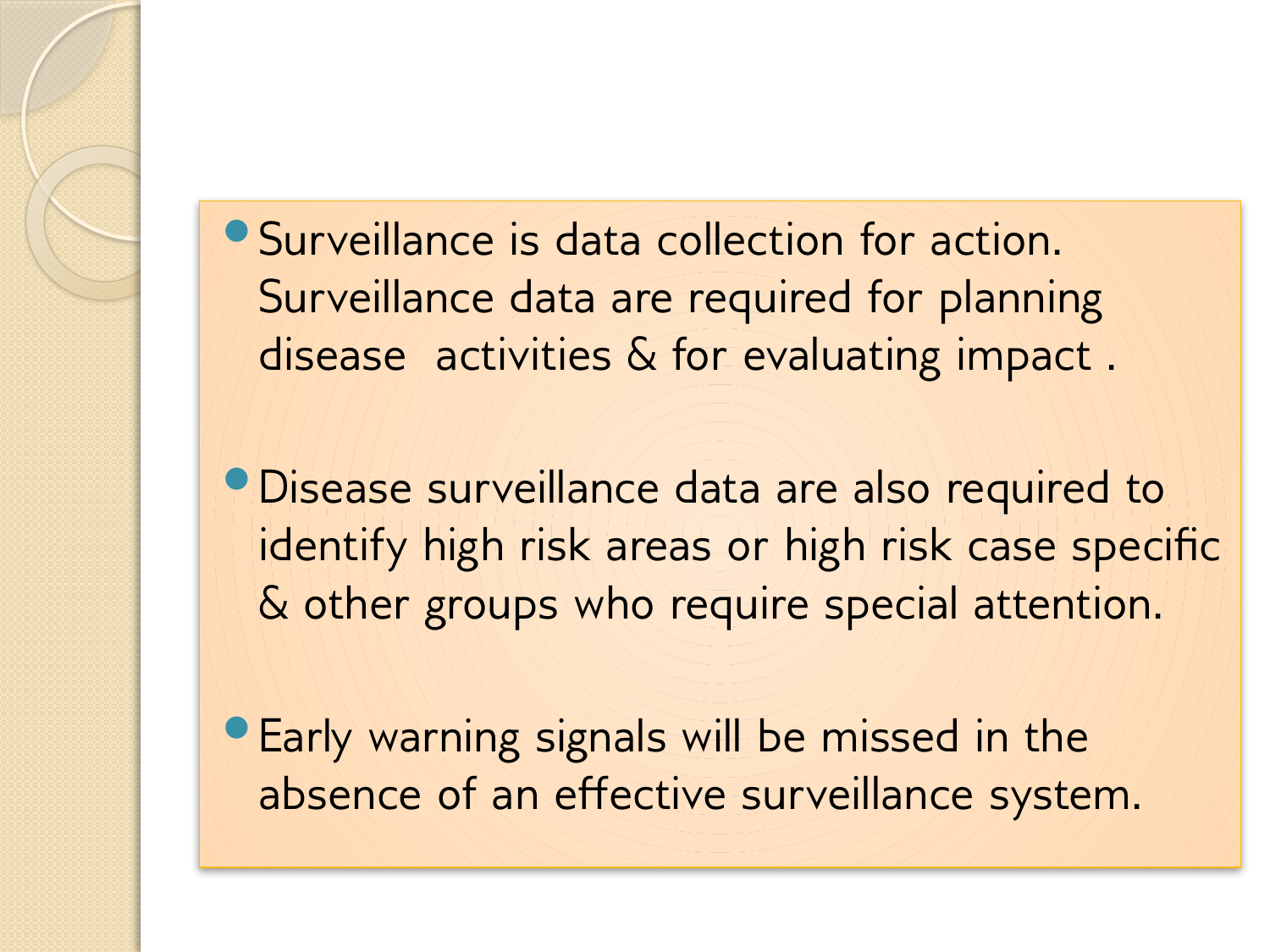

#
Surveillance is data collection for action. Surveillance data are required for planning disease  activities & for evaluating impact .

Disease surveillance data are also required to identify high risk areas or high risk case specific & other groups who require special attention.

Early warning signals will be missed in the absence of an effective surveillance system.